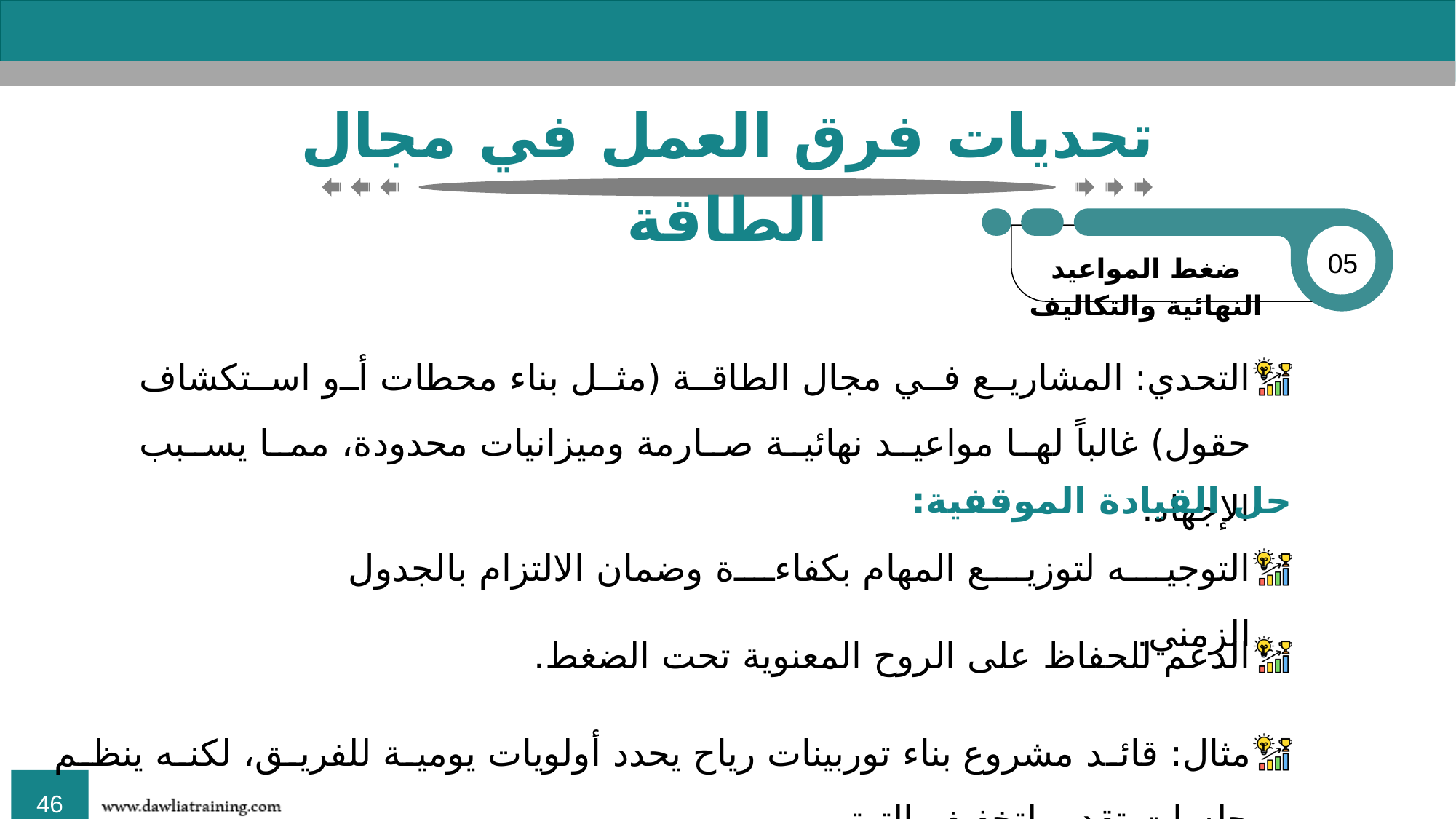

تحديات فرق العمل في مجال الطاقة

05
ضغط المواعيد النهائية والتكاليف
التحدي: المشاريع في مجال الطاقة (مثل بناء محطات أو استكشاف حقول) غالباً لها مواعيد نهائية صارمة وميزانيات محدودة، مما يسبب الإجهاد.
حل القيادة الموقفية:
التوجيه لتوزيع المهام بكفاءة وضمان الالتزام بالجدول الزمني.
الدعم للحفاظ على الروح المعنوية تحت الضغط.
مثال: قائد مشروع بناء توربينات رياح يحدد أولويات يومية للفريق، لكنه ينظم جلسات تقدير لتخفيف التوتر.